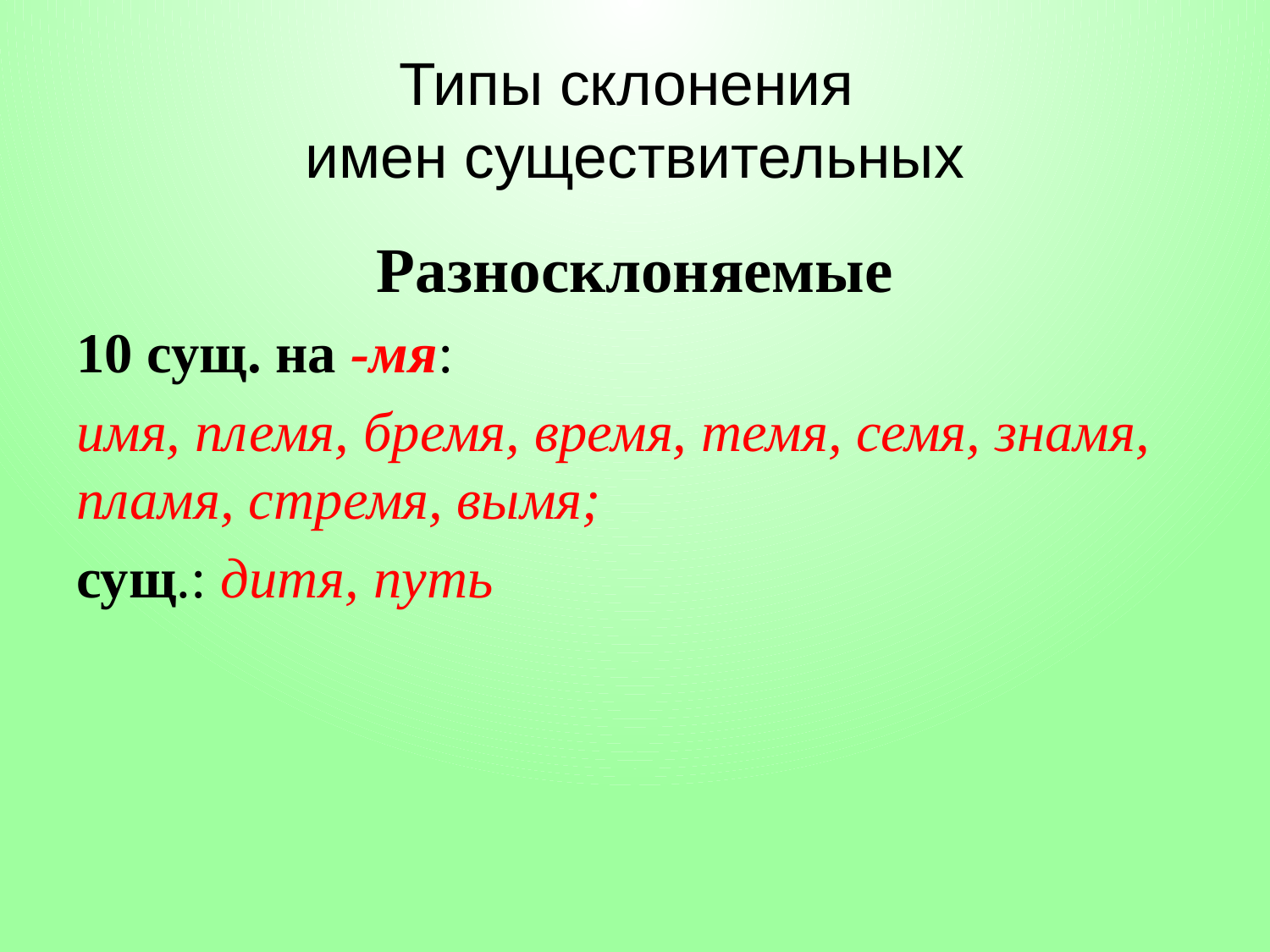

# Типы склонения имен существительных
Разносклоняемые
10 сущ. на -мя:
имя, племя, бремя, время, темя, семя, знамя, пламя, стремя, вымя;
сущ.: дитя, путь